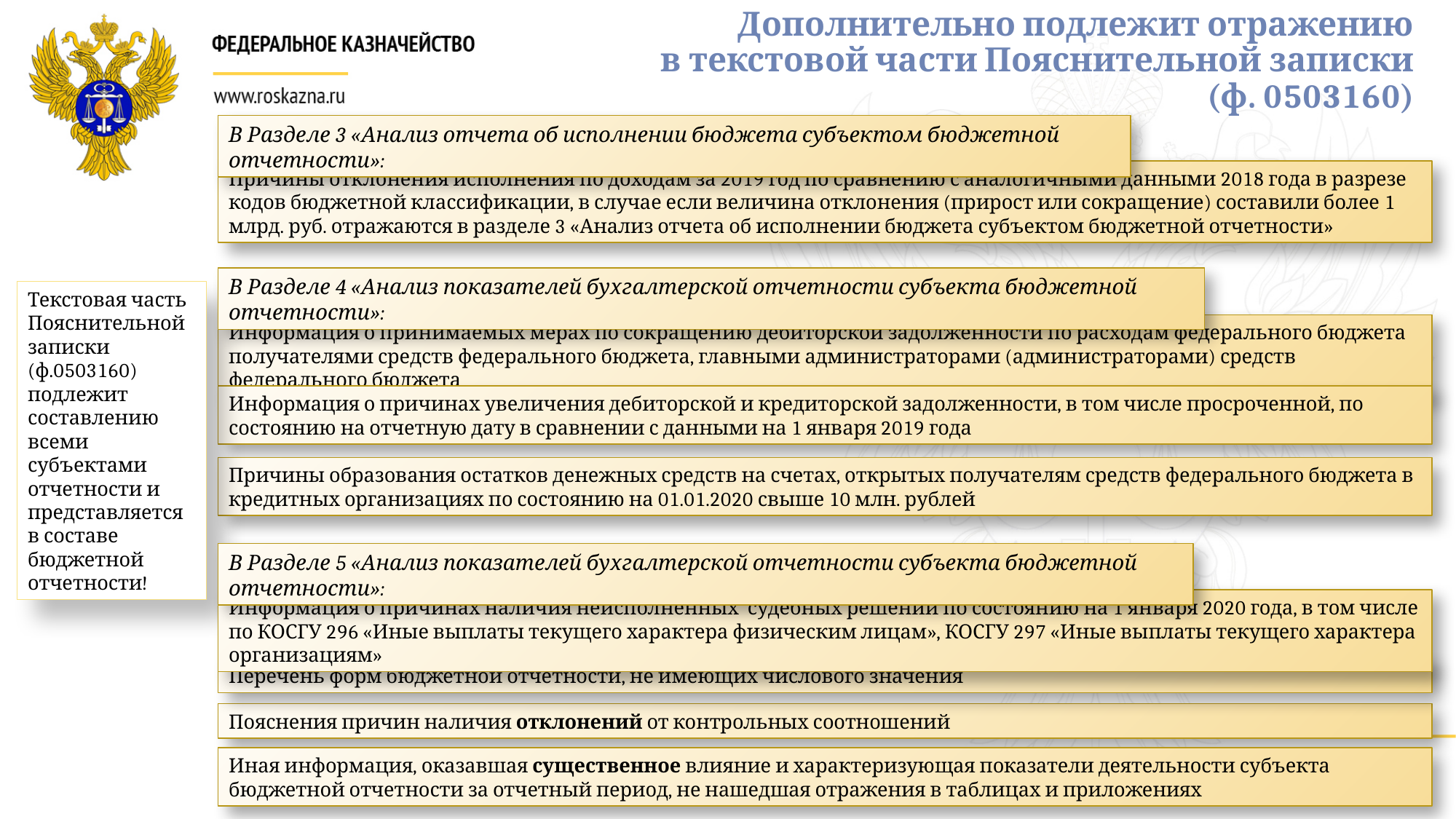

# Дополнительно подлежит отражению в текстовой части Пояснительной записки (ф. 0503160)
В Разделе 3 «Анализ отчета об исполнении бюджета субъектом бюджетной отчетности»:
Причины отклонения исполнения по доходам за 2019 год по сравнению с аналогичными данными 2018 года в разрезе кодов бюджетной классификации, в случае если величина отклонения (прирост или сокращение) составили более 1 млрд. руб. отражаются в разделе 3 «Анализ отчета об исполнении бюджета субъектом бюджетной отчетности»
В Разделе 4 «Анализ показателей бухгалтерской отчетности субъекта бюджетной отчетности»:
Текстовая часть Пояснительной записки (ф.0503160) подлежит составлению всеми субъектами отчетности и представляется в составе бюджетной отчетности!
Информация о принимаемых мерах по сокращению дебиторской задолженности по расходам федерального бюджета получателями средств федерального бюджета, главными администраторами (администраторами) средств федерального бюджета
Информация о причинах увеличения дебиторской и кредиторской задолженности, в том числе просроченной, по состоянию на отчетную дату в сравнении с данными на 1 января 2019 года
Причины образования остатков денежных средств на счетах, открытых получателям средств федерального бюджета в кредитных организациях по состоянию на 01.01.2020 свыше 10 млн. рублей
В Разделе 5 «Анализ показателей бухгалтерской отчетности субъекта бюджетной отчетности»:
Информация о причинах наличия неисполненных  судебных решений по состоянию на 1 января 2020 года, в том числе по КОСГУ 296 «Иные выплаты текущего характера физическим лицам», КОСГУ 297 «Иные выплаты текущего характера организациям»
Перечень форм бюджетной отчетности, не имеющих числового значения
Пояснения причин наличия отклонений от контрольных соотношений
Иная информация, оказавшая существенное влияние и характеризующая показатели деятельности субъекта бюджетной отчетности за отчетный период, не нашедшая отражения в таблицах и приложениях
15